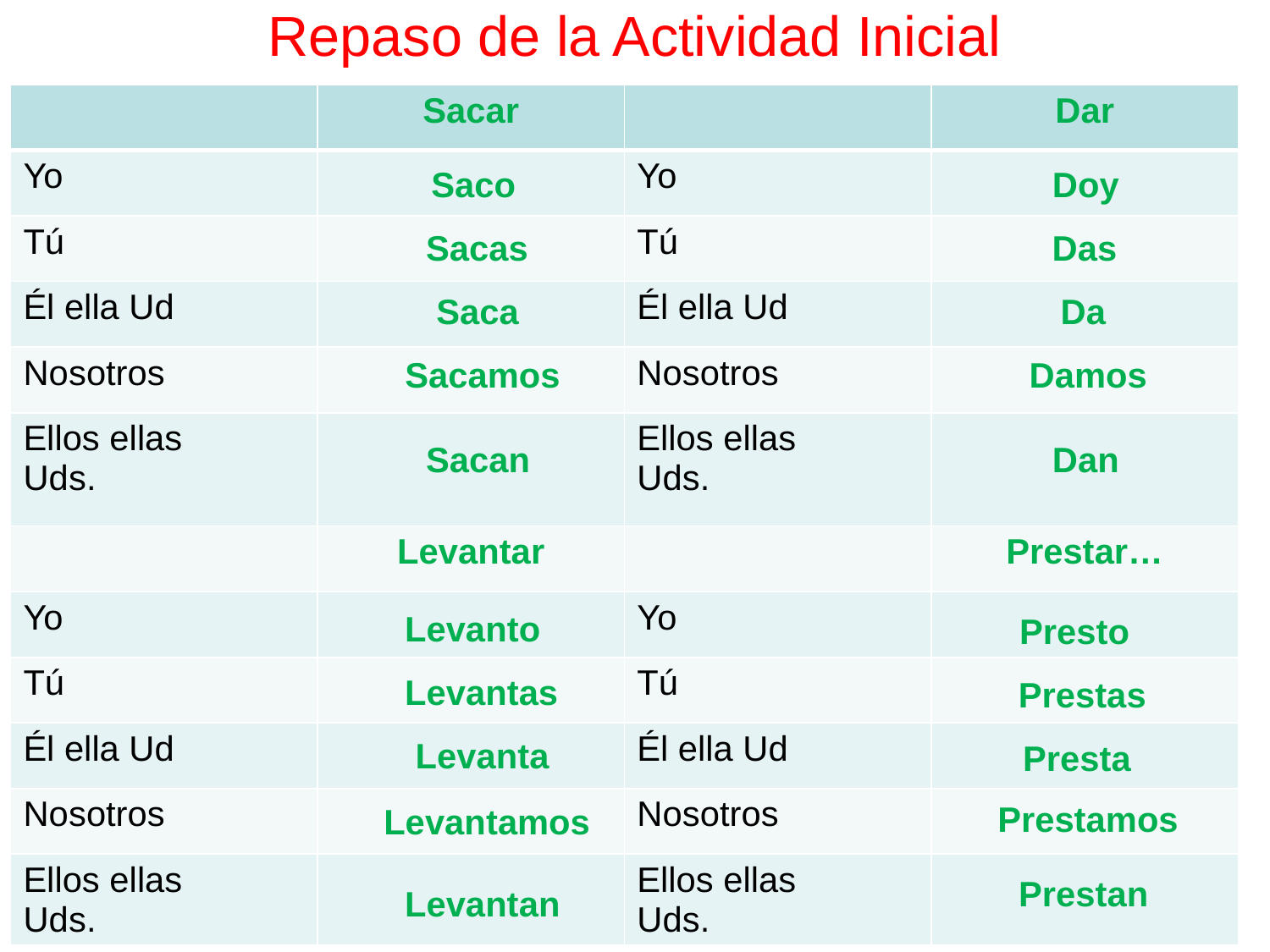

# Repaso de la Actividad Inicial
|  | Sacar |  | Dar |
| --- | --- | --- | --- |
| Yo |  | Yo |  |
| Tú |  | Tú |  |
| Él ella Ud |  | Él ella Ud |  |
| Nosotros |  | Nosotros |  |
| Ellos ellas Uds. |  | Ellos ellas Uds. |  |
|  | Levantar |  | Prestar… |
| Yo |  | Yo |  |
| Tú |  | Tú |  |
| Él ella Ud |  | Él ella Ud |  |
| Nosotros |  | Nosotros |  |
| Ellos ellas Uds. |  | Ellos ellas Uds. |  |
Saco
Doy
Sacas
Das
Saca
Da
Sacamos
Damos
Sacan
Dan
Levanto
Presto
Levantas
Prestas
Levanta
Presta
Prestamos
Levantamos
Prestan
Levantan